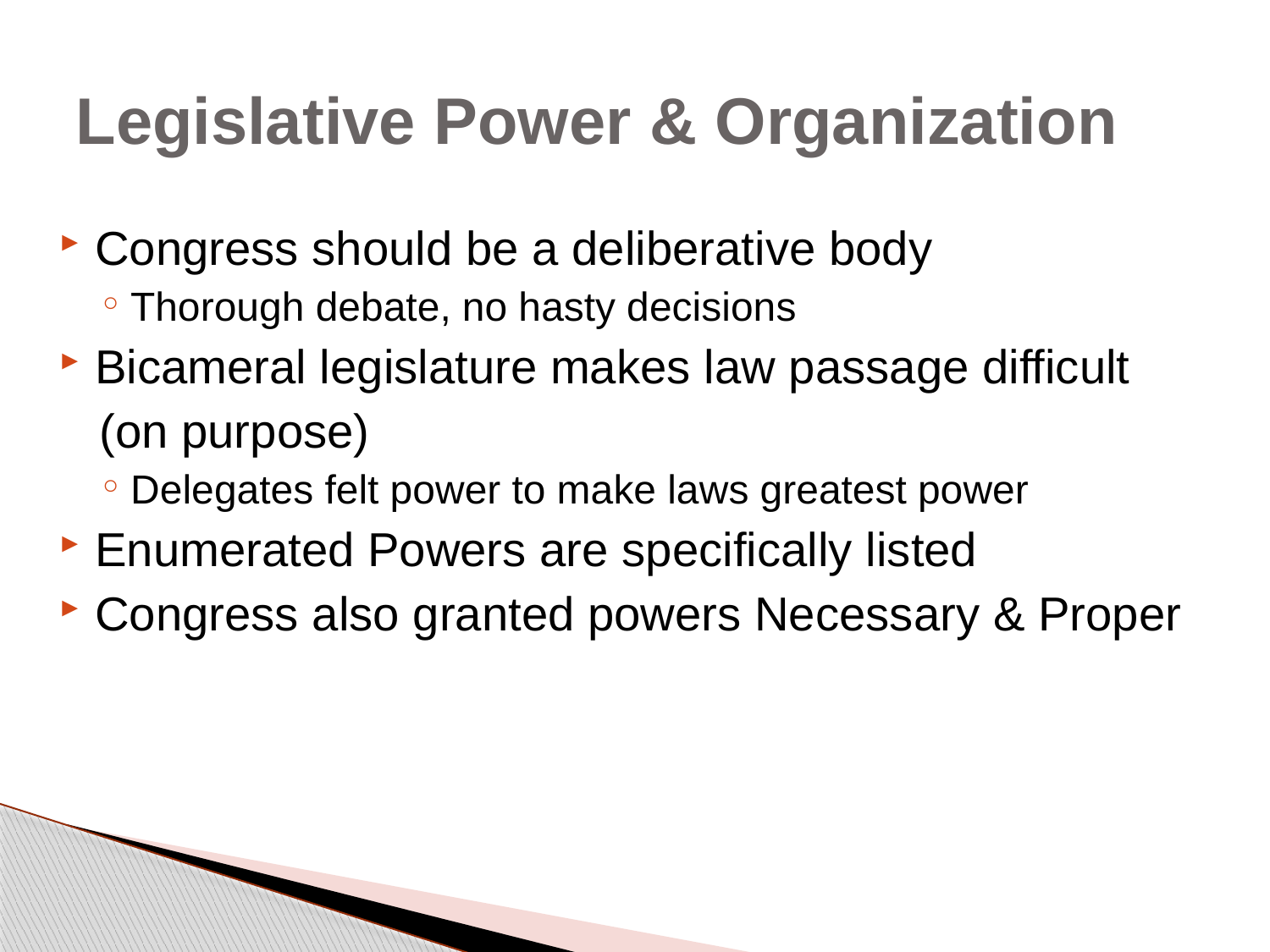

# Legislative Power & Organization
Congress should be a deliberative body
Thorough debate, no hasty decisions
Bicameral legislature makes law passage difficult
   (on purpose)
Delegates felt power to make laws greatest power
Enumerated Powers are specifically listed
Congress also granted powers Necessary & Proper